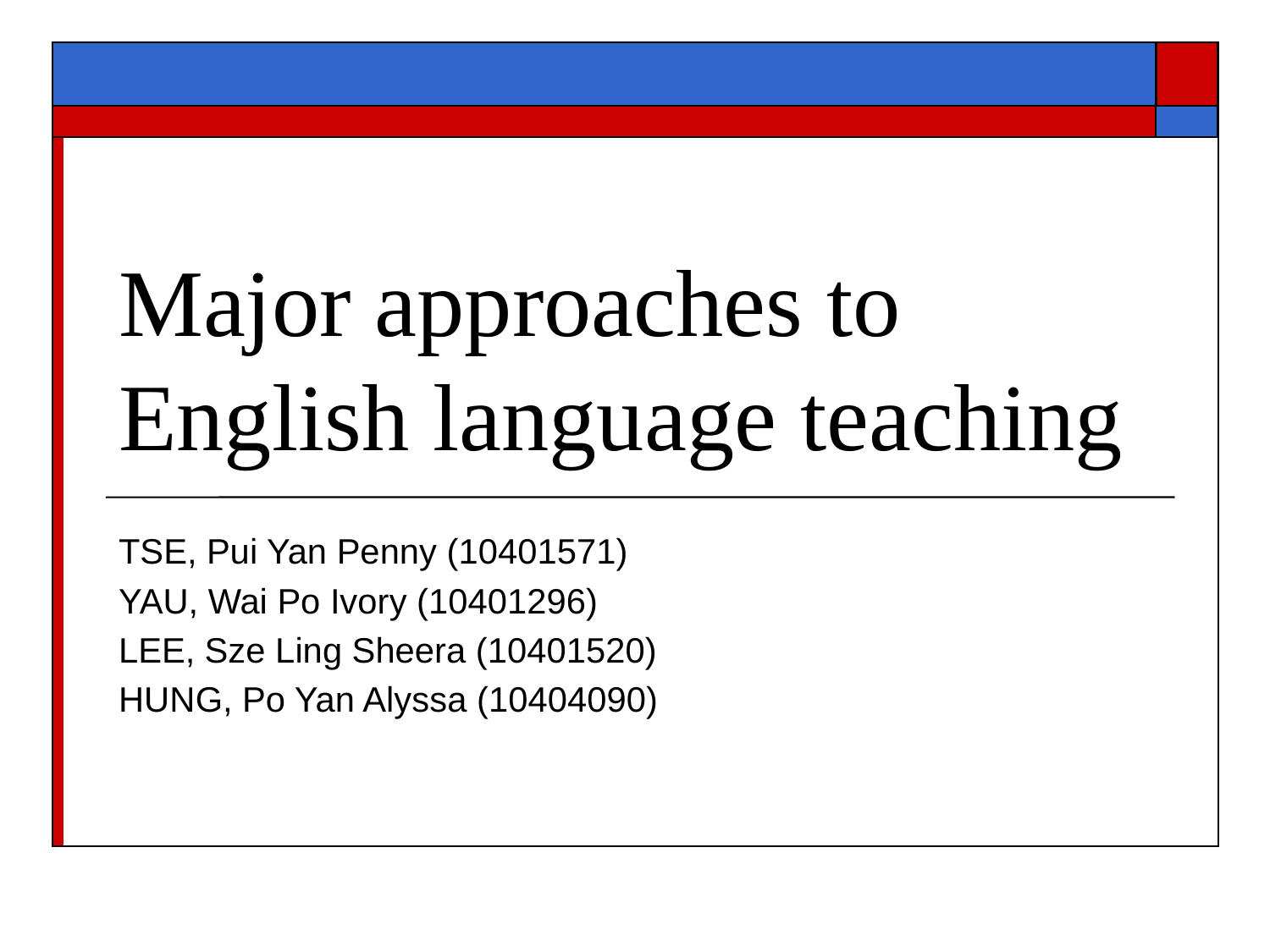

# Major approaches to English language teaching
TSE, Pui Yan Penny (10401571)
YAU, Wai Po Ivory (10401296)
LEE, Sze Ling Sheera (10401520)
HUNG, Po Yan Alyssa (10404090)